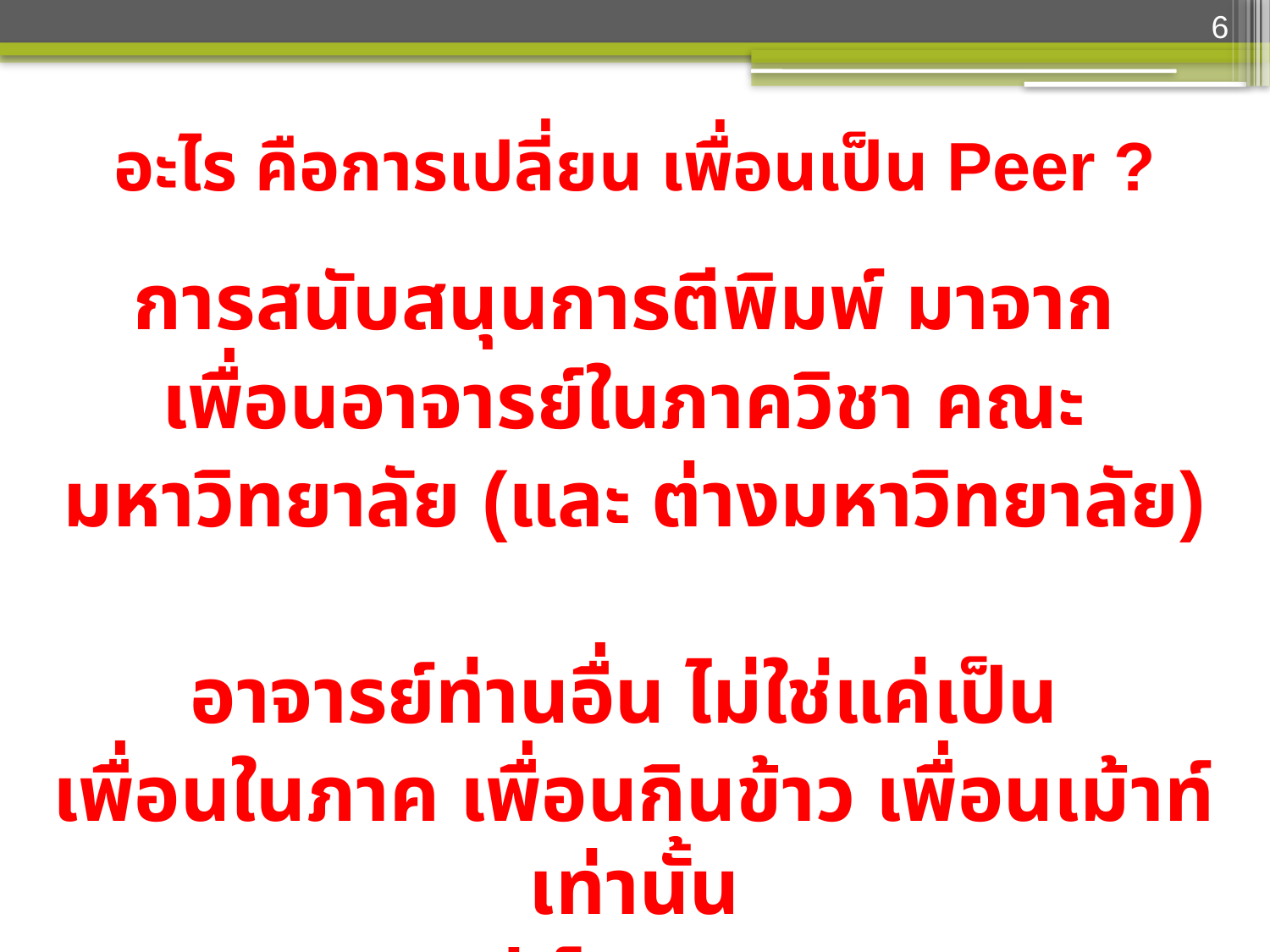

6
# อะไร คือการเปลี่ยน เพื่อนเป็น Peer ?
การสนับสนุนการตีพิมพ์ มาจาก
เพื่อนอาจารย์ในภาควิชา คณะ
มหาวิทยาลัย (และ ต่างมหาวิทยาลัย)

อาจารย์ท่านอื่น ไม่ใช่แค่เป็น
เพื่อนในภาค เพื่อนกินข้าว เพื่อนเม้าท์ เท่านั้น
แต่เป็น Peer